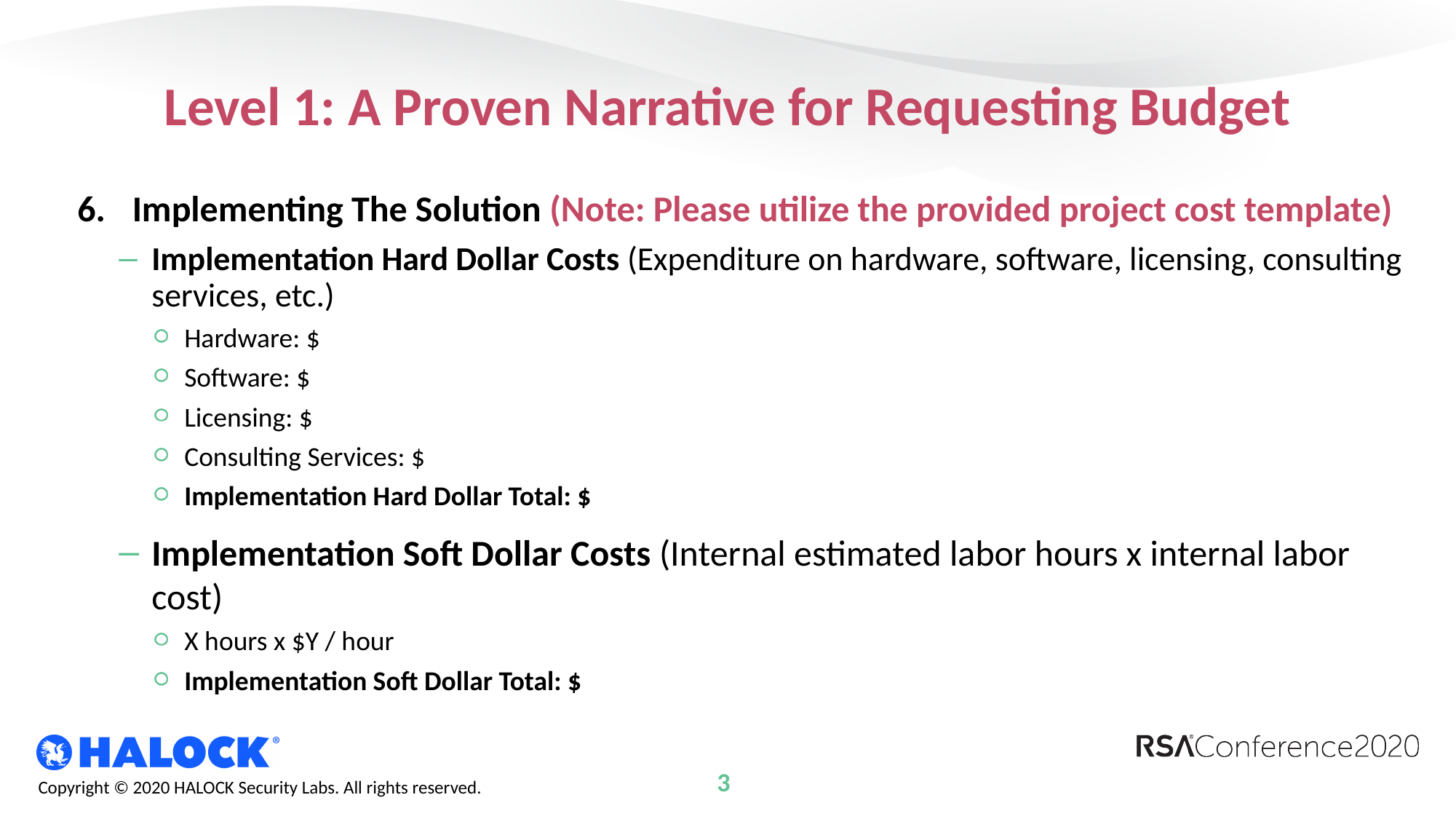

# Level 1: A Proven Narrative for Requesting Budget
Implementing The Solution (Note: Please utilize the provided project cost template)
Implementation Hard Dollar Costs (Expenditure on hardware, software, licensing, consulting services, etc.)
Hardware: $
Software: $
Licensing: $
Consulting Services: $
Implementation Hard Dollar Total: $
Implementation Soft Dollar Costs (Internal estimated labor hours x internal labor cost)
X hours x $Y / hour
Implementation Soft Dollar Total: $

3